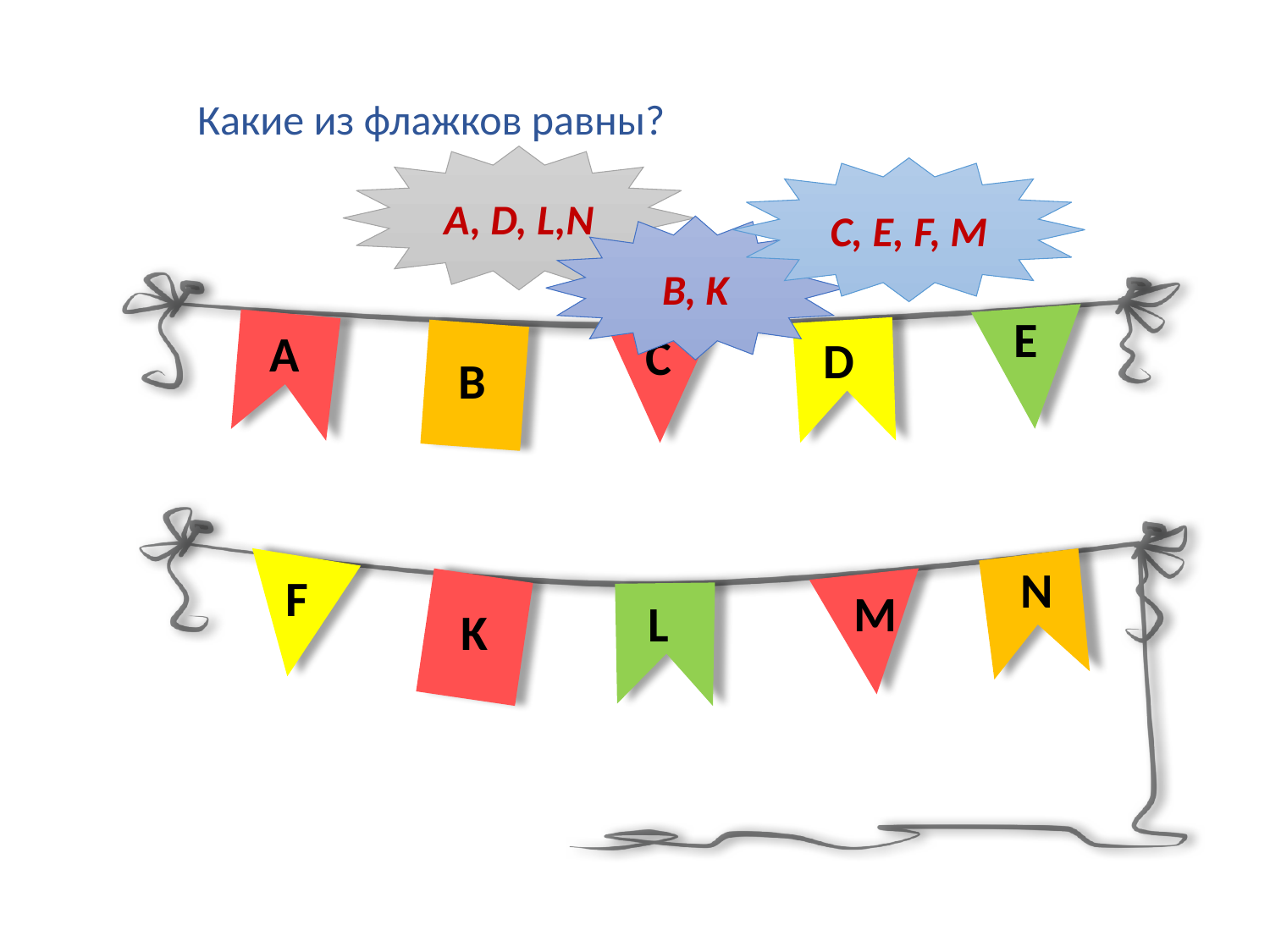

Какие из флажков равны?
A, D, L,N
C, E, F, M

B, K
E

A

C

D

B
N

F

M

L
K